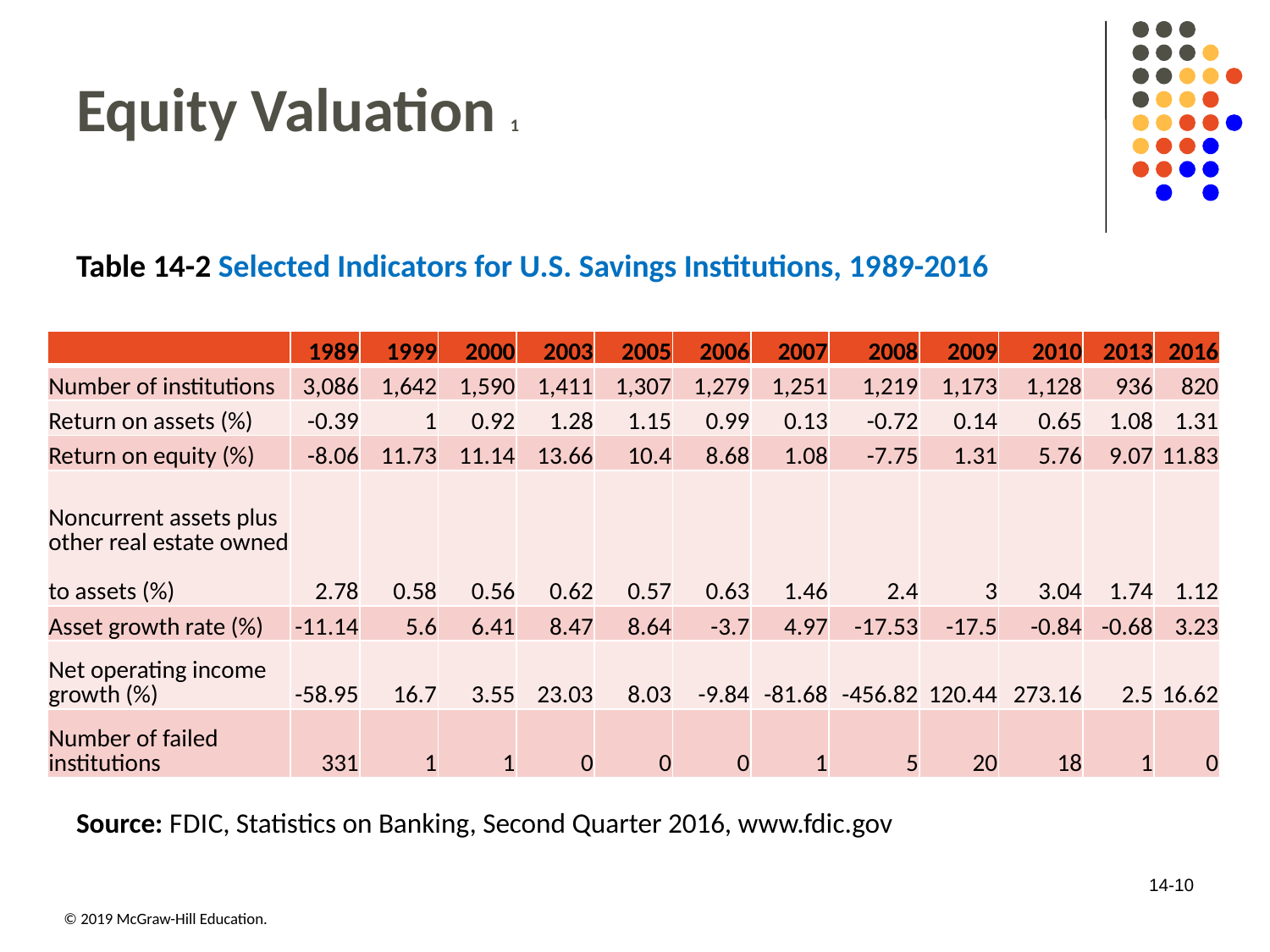

# Equity Valuation 1
Table 14-2 Selected Indicators for U.S. Savings Institutions, 19 89-2016
| Blank | 19 89 | 19 99 | 2000 | 2003 | 2005 | 2006 | 2007 | 2008 | 2009 | 2010 | 2013 | 2016 |
| --- | --- | --- | --- | --- | --- | --- | --- | --- | --- | --- | --- | --- |
| Number of institutions | 3,086 | 1,642 | 1,590 | 1,411 | 1,307 | 1,279 | 1,251 | 1,219 | 1,173 | 1,128 | 936 | 820 |
| Return on assets (%) | -0.39 | 1 | 0.92 | 1.28 | 1.15 | 0.99 | 0.13 | -0.72 | 0.14 | 0.65 | 1.08 | 1.31 |
| Return on equity (%) | -8.06 | 11.73 | 11.14 | 13.66 | 10.4 | 8.68 | 1.08 | -7.75 | 1.31 | 5.76 | 9.07 | 11.83 |
| Noncurrent assets plus other real estate owned to assets (%) | 2.78 | 0.58 | 0.56 | 0.62 | 0.57 | 0.63 | 1.46 | 2.4 | 3 | 3.04 | 1.74 | 1.12 |
| Asset growth rate (%) | -11.14 | 5.6 | 6.41 | 8.47 | 8.64 | -3.7 | 4.97 | -17.53 | -17.5 | -0.84 | -0.68 | 3.23 |
| Net operating income growth (%) | -58.95 | 16.7 | 3.55 | 23.03 | 8.03 | -9.84 | -81.68 | -456.82 | 120.44 | 273.16 | 2.5 | 16.62 |
| Number of failed institutions | 331 | 1 | 1 | 0 | 0 | 0 | 1 | 5 | 20 | 18 | 1 | 0 |
Source: F D I C, Statistics on Banking, Second Quarter 2016, www.fdic.gov
14-10